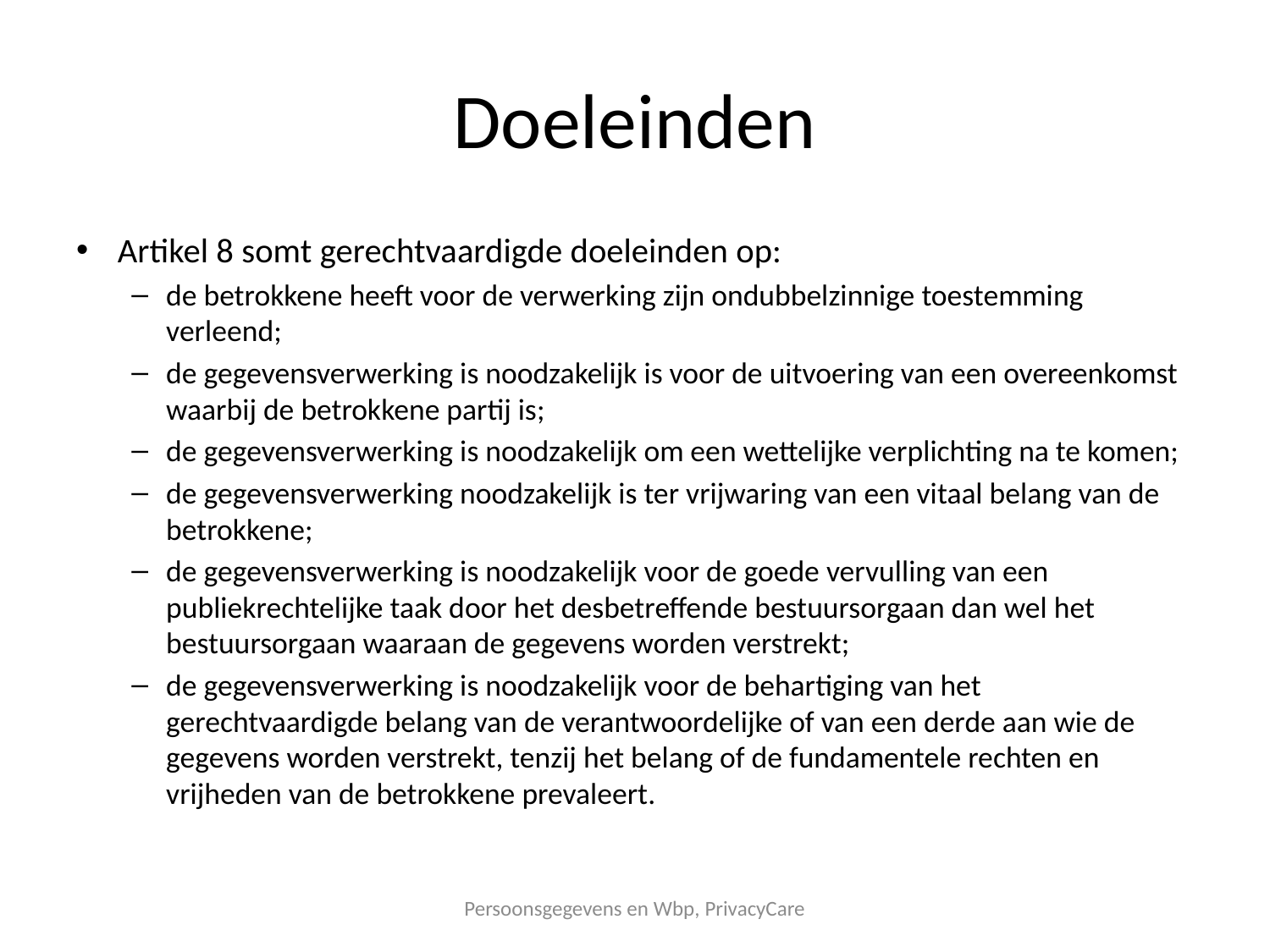

# Doeleinden
Artikel 8 somt gerechtvaardigde doeleinden op:
de betrokkene heeft voor de verwerking zijn ondubbelzinnige toestemming verleend;
de gegevensverwerking is noodzakelijk is voor de uitvoering van een overeenkomst waarbij de betrokkene partij is;
de gegevensverwerking is noodzakelijk om een wettelijke verplichting na te komen;
de gegevensverwerking noodzakelijk is ter vrijwaring van een vitaal belang van de betrokkene;
de gegevensverwerking is noodzakelijk voor de goede vervulling van een publiekrechtelijke taak door het desbetreffende bestuursorgaan dan wel het bestuursorgaan waaraan de gegevens worden verstrekt;
de gegevensverwerking is noodzakelijk voor de behartiging van het gerechtvaardigde belang van de verantwoordelijke of van een derde aan wie de gegevens worden verstrekt, tenzij het belang of de fundamentele rechten en vrijheden van de betrokkene prevaleert.
Persoonsgegevens en Wbp, PrivacyCare